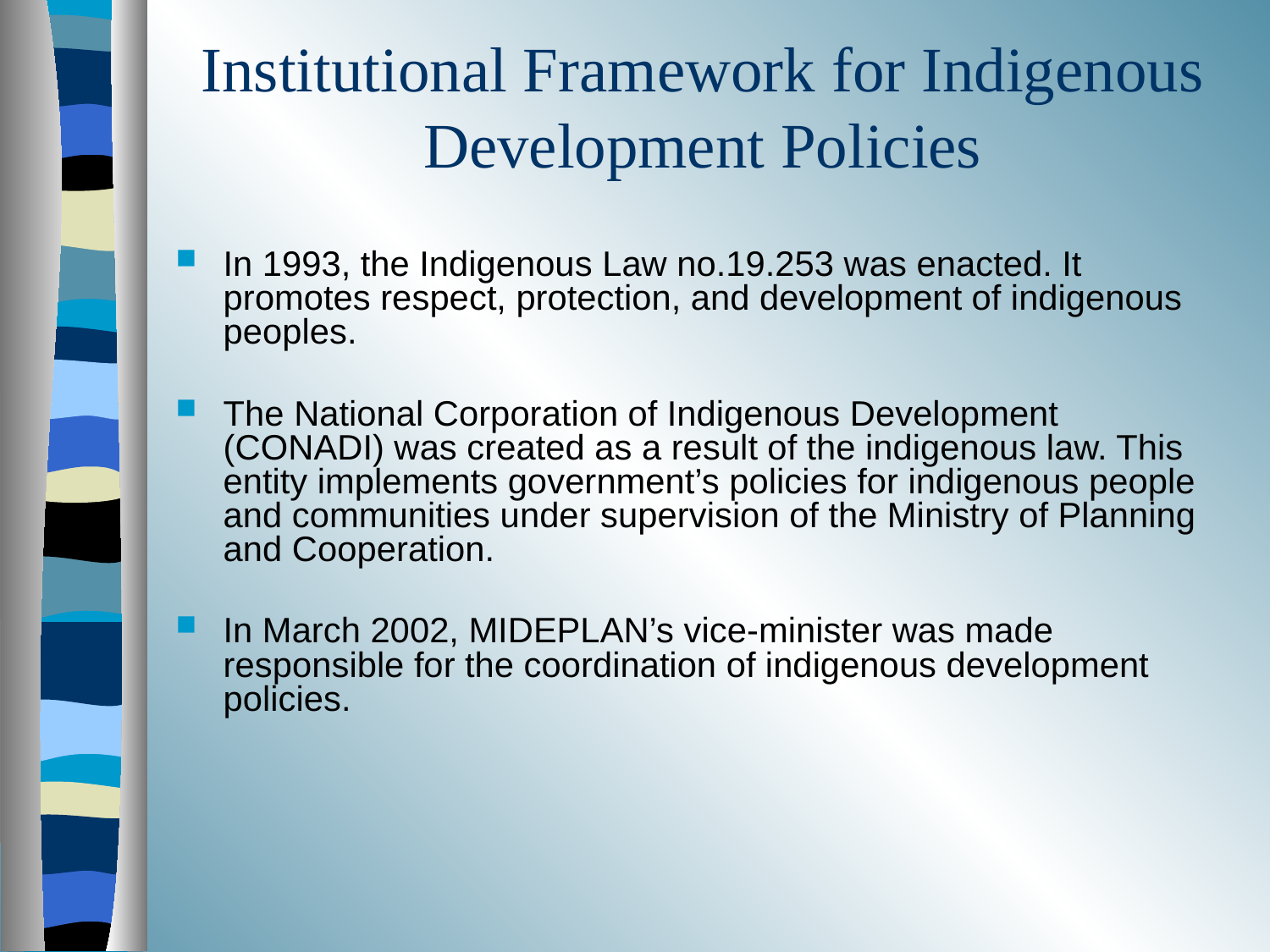

# Institutional Framework for Indigenous Development Policies
In 1993, the Indigenous Law no.19.253 was enacted. It promotes respect, protection, and development of indigenous peoples.

The National Corporation of Indigenous Development (CONADI) was created as a result of the indigenous law. This entity implements government’s policies for indigenous people and communities under supervision of the Ministry of Planning and Cooperation.

In March 2002, MIDEPLAN’s vice-minister was made responsible for the coordination of indigenous development policies.